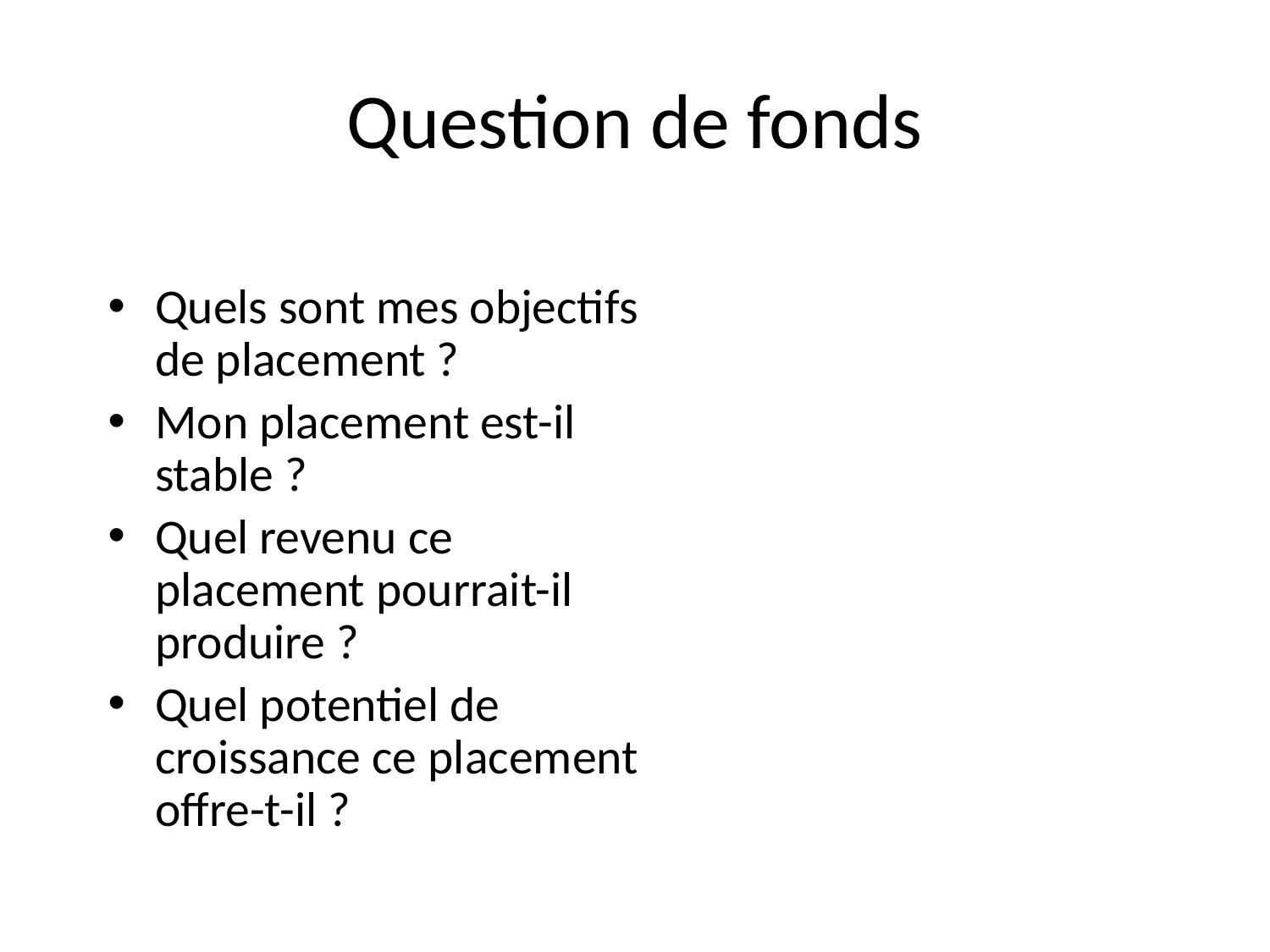

# Question de fonds
Quels sont mes objectifs de placement ?
Mon placement est-il stable ?
Quel revenu ce placement pourrait-il produire ?
Quel potentiel de croissance ce placement offre-t-il ?